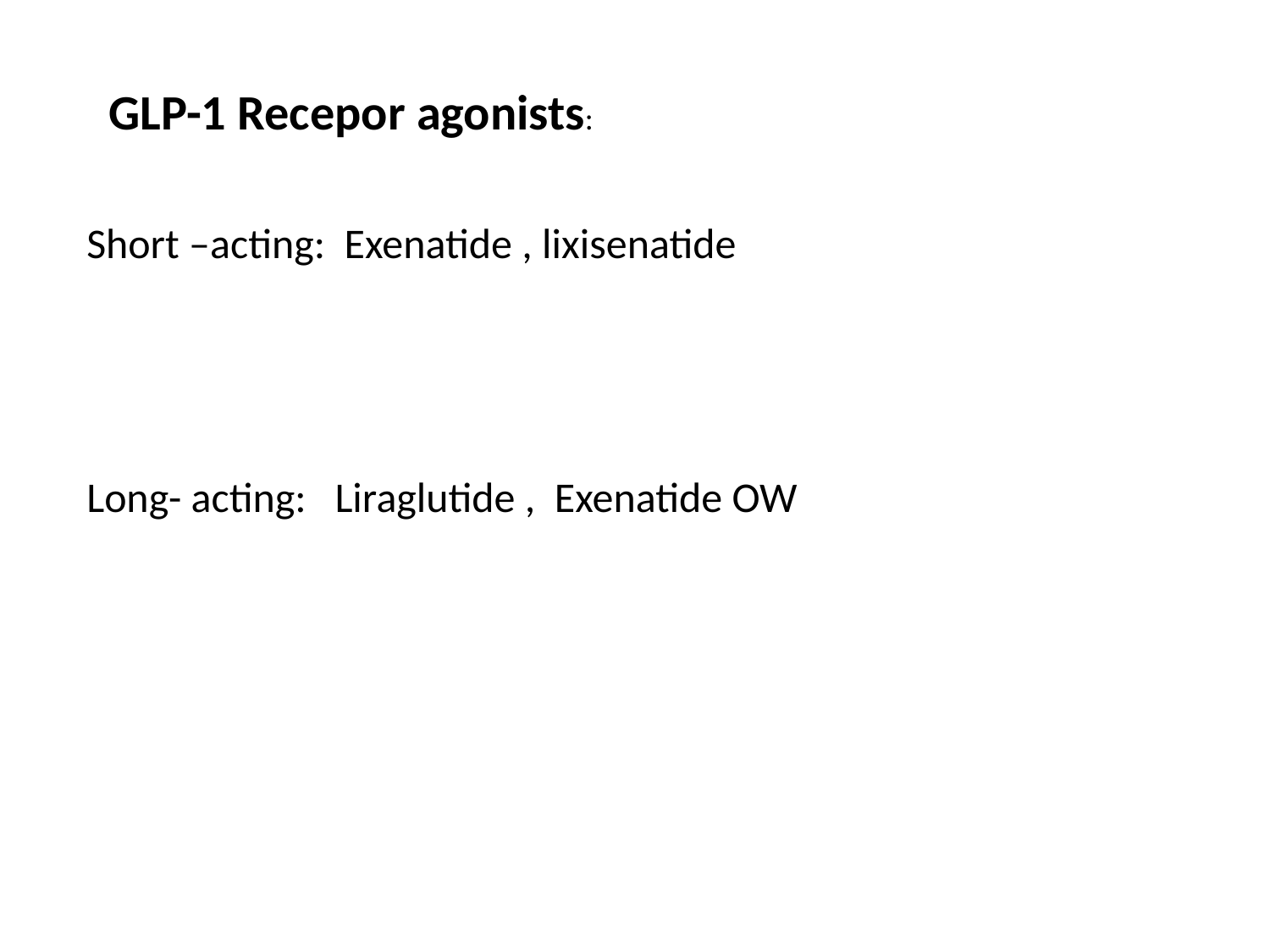

GLP-1 Recepor agonists:

Short –acting:  Exenatide , lixisenatide

Long- acting:   Liraglutide ,  Exenatide OW